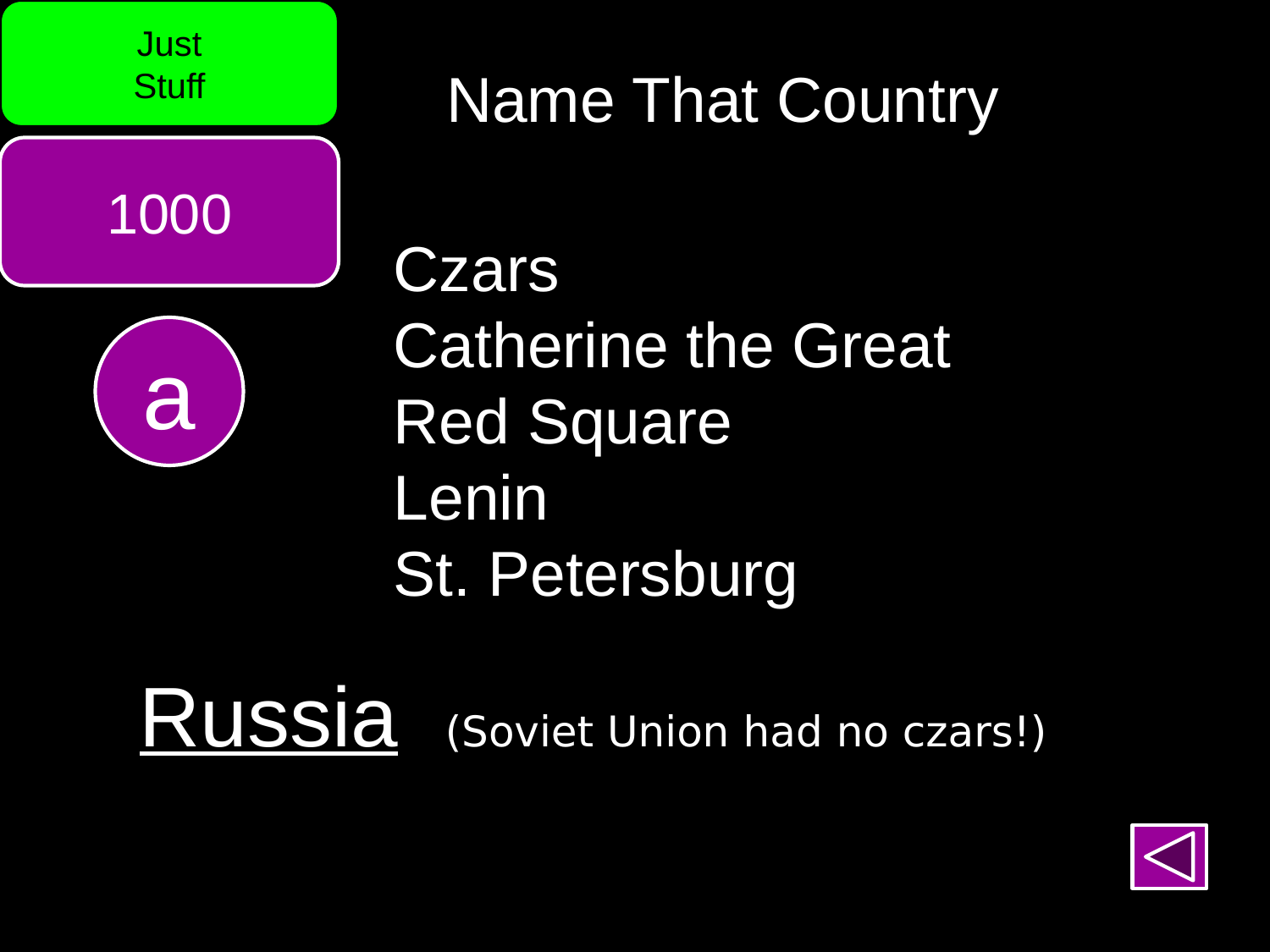

Just
Stuff
Name That Country
1000
Czars
Catherine the Great
Red Square
Lenin
St. Petersburg
a
Russia  (Soviet Union had no czars!)